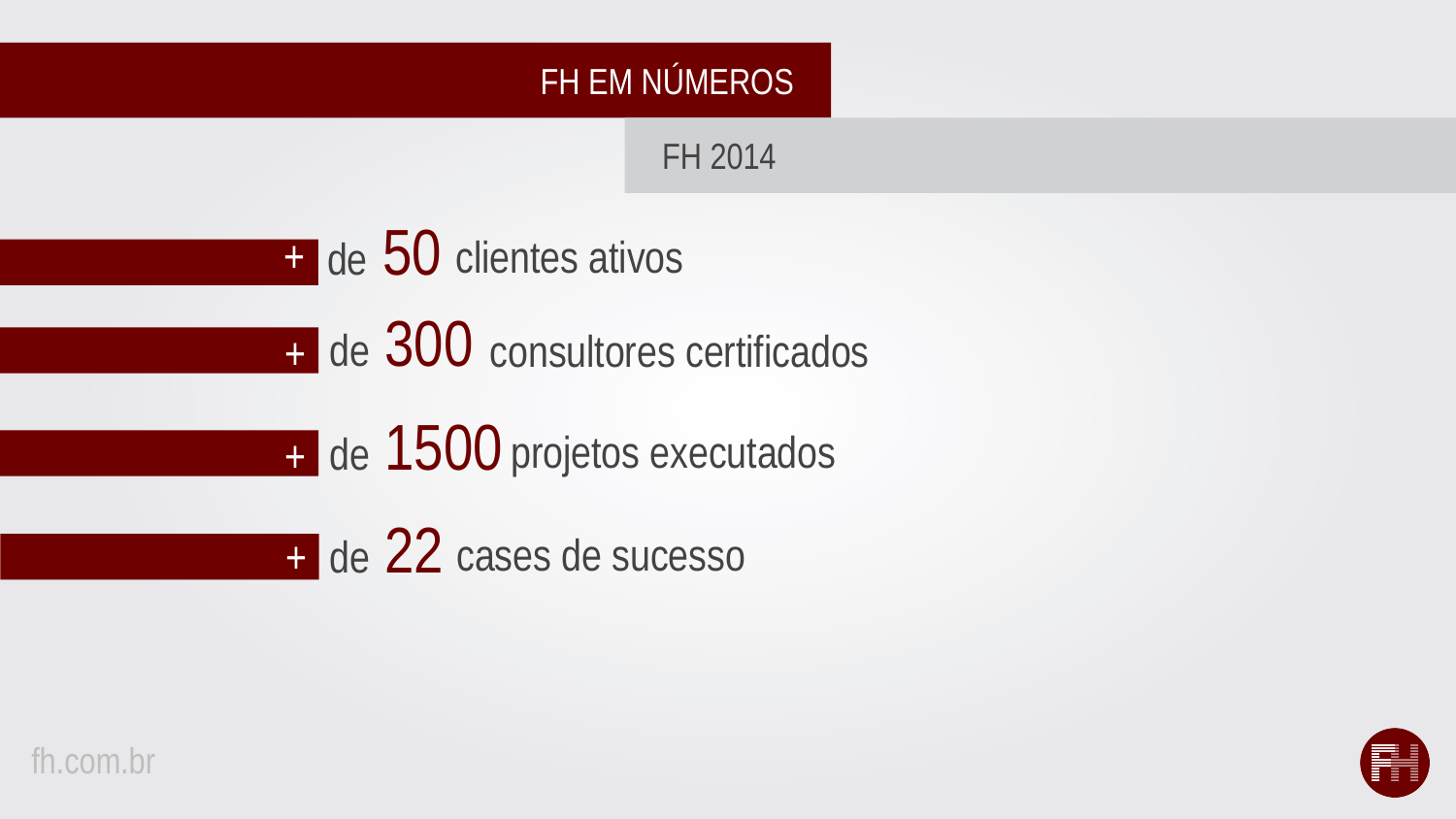

FH EM NÚMEROS
FH 2014
de 50
+
clientes ativos

de 300
consultores certificados
+

de 1500
projetos executados
+

de 22
cases de sucesso
+